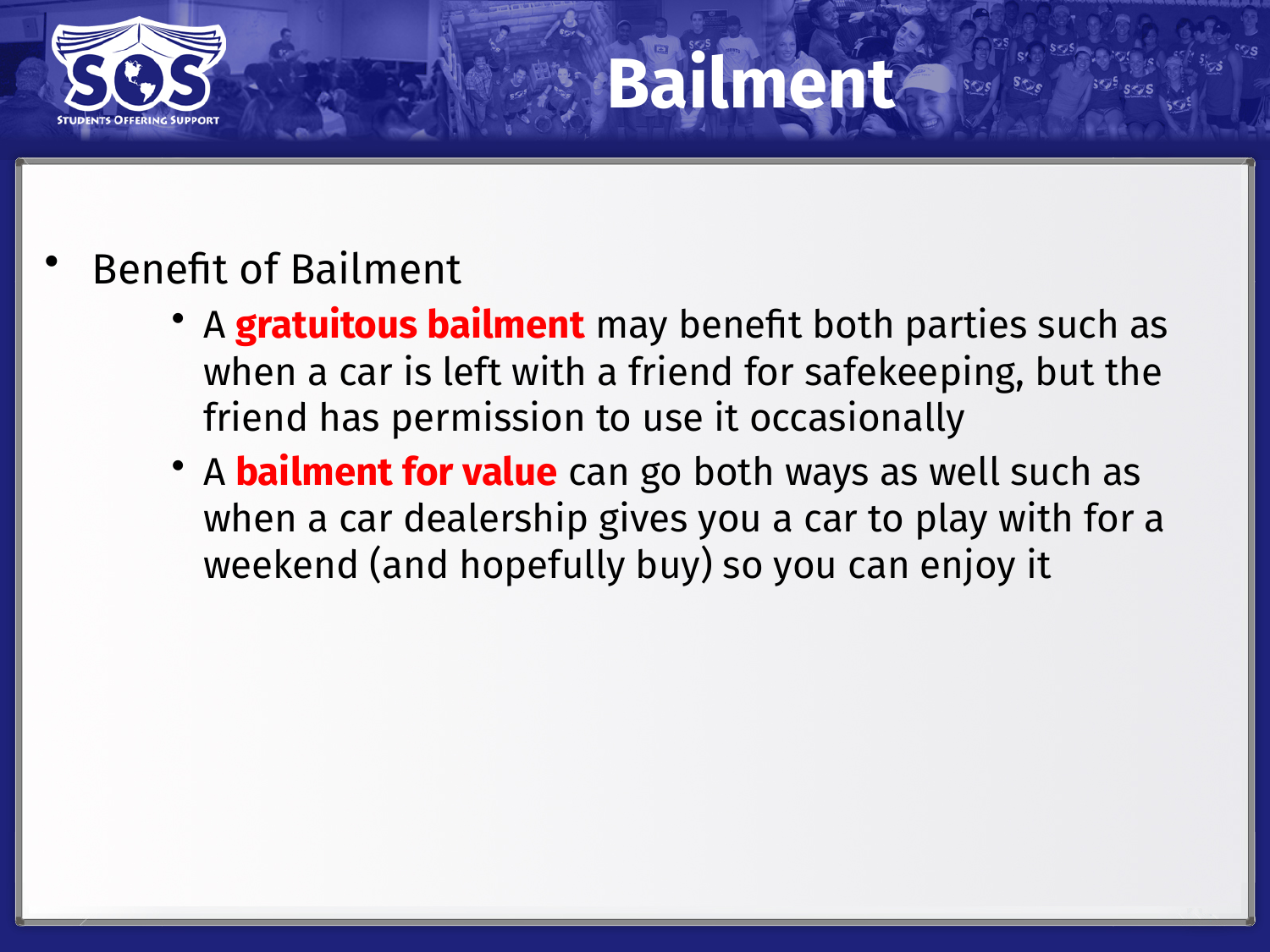

# Bailment

Benefit of Bailment
A gratuitous bailment may benefit both parties such as when a car is left with a friend for safekeeping, but the friend has permission to use it occasionally
A bailment for value can go both ways as well such as when a car dealership gives you a car to play with for a weekend (and hopefully buy) so you can enjoy it